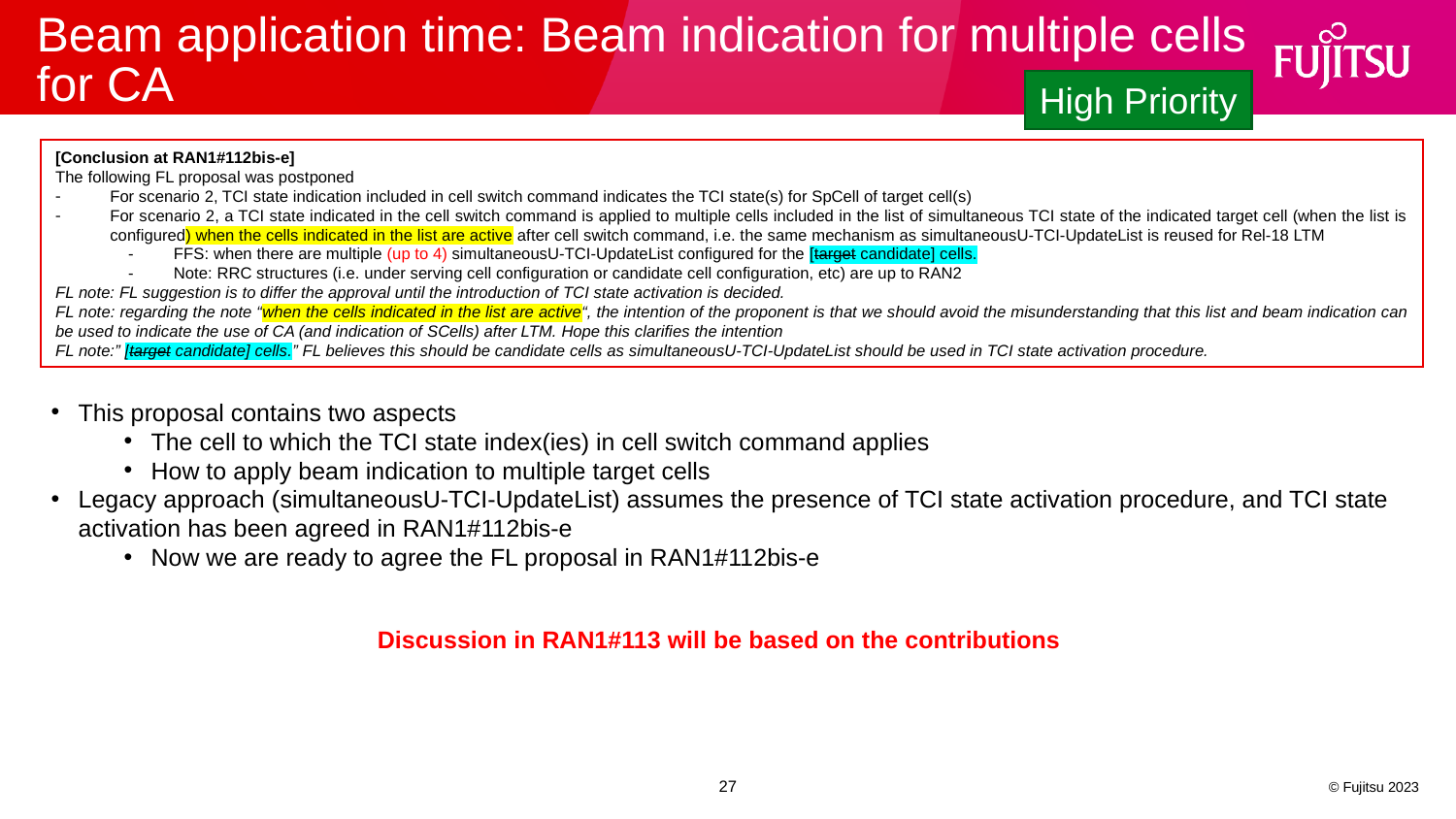

# Beam application time: Beam indication for multiple cells for CA
High Priority
[Conclusion at RAN1#112bis-e]
The following FL proposal was postponed
For scenario 2, TCI state indication included in cell switch command indicates the TCI state(s) for SpCell of target cell(s)
For scenario 2, a TCI state indicated in the cell switch command is applied to multiple cells included in the list of simultaneous TCI state of the indicated target cell (when the list is configured) when the cells indicated in the list are active after cell switch command, i.e. the same mechanism as simultaneousU-TCI-UpdateList is reused for Rel-18 LTM
FFS: when there are multiple (up to 4) simultaneousU-TCI-UpdateList configured for the [target candidate] cells.
Note: RRC structures (i.e. under serving cell configuration or candidate cell configuration, etc) are up to RAN2
FL note: FL suggestion is to differ the approval until the introduction of TCI state activation is decided.
FL note: regarding the note “when the cells indicated in the list are active“, the intention of the proponent is that we should avoid the misunderstanding that this list and beam indication can be used to indicate the use of CA (and indication of SCells) after LTM. Hope this clarifies the intention
FL note:” [target candidate] cells.” FL believes this should be candidate cells as simultaneousU-TCI-UpdateList should be used in TCI state activation procedure.
This proposal contains two aspects
The cell to which the TCI state index(ies) in cell switch command applies
How to apply beam indication to multiple target cells
Legacy approach (simultaneousU-TCI-UpdateList) assumes the presence of TCI state activation procedure, and TCI state activation has been agreed in RAN1#112bis-e
Now we are ready to agree the FL proposal in RAN1#112bis-e

Discussion in RAN1#113 will be based on the contributions
27
© Fujitsu 2023